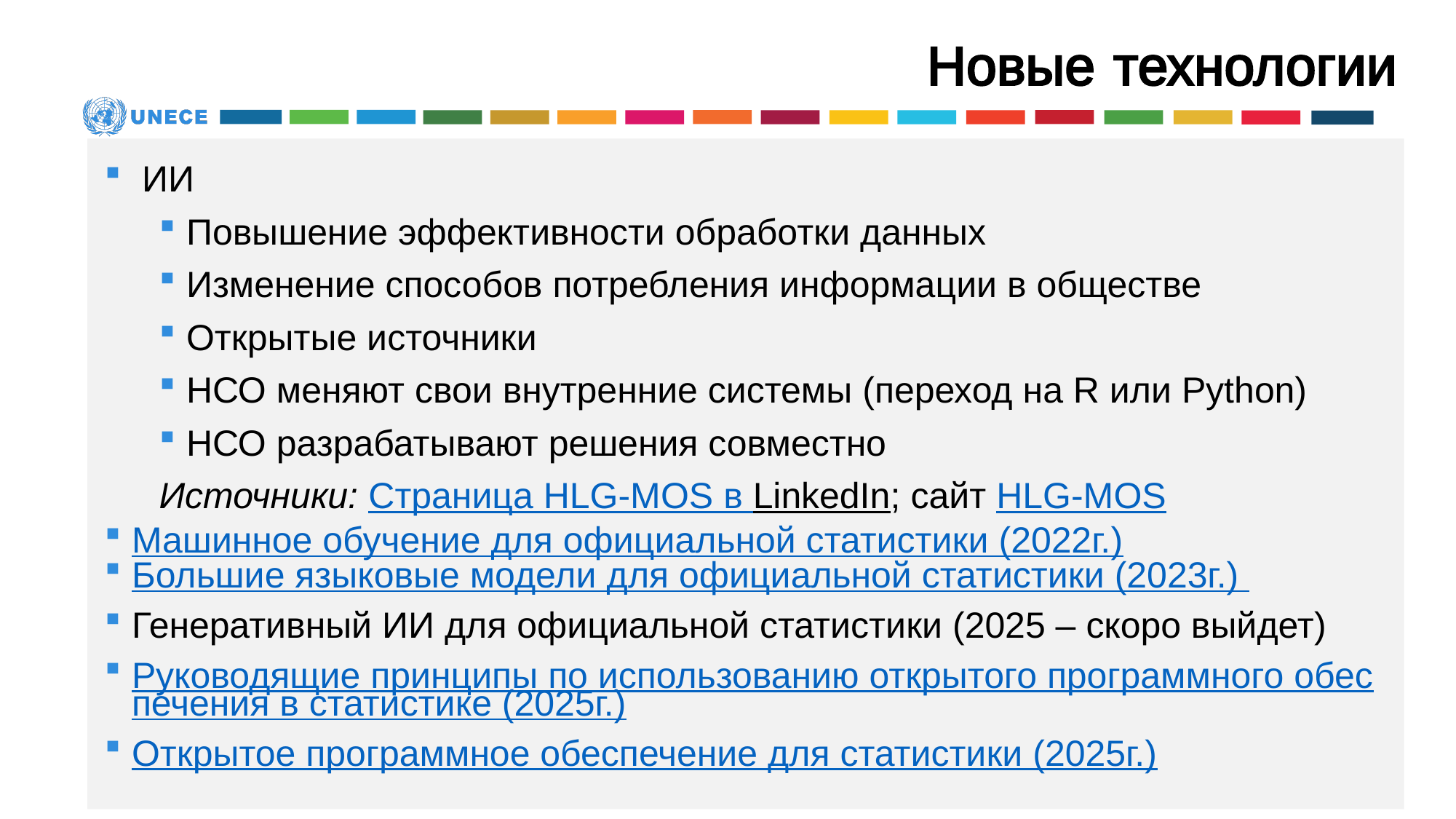

# Новые технологии
 ИИ
Повышение эффективности обработки данных
Изменение способов потребления информации в обществе
Открытые источники
НСО меняют свои внутренние системы (переход на R или Python)
НСО разрабатывают решения совместно
Источники: Страница HLG-MOS в LinkedIn; сайт HLG-MOS
Машинное обучение для официальной статистики (2022г.)
Большие языковые модели для официальной статистики (2023г.)
Генеративный ИИ для официальной статистики (2025 – скоро выйдет)
Руководящие принципы по использованию открытого программного обеспечения в статистике (2025г.)
Открытое программное обеспечение для статистики (2025г.)